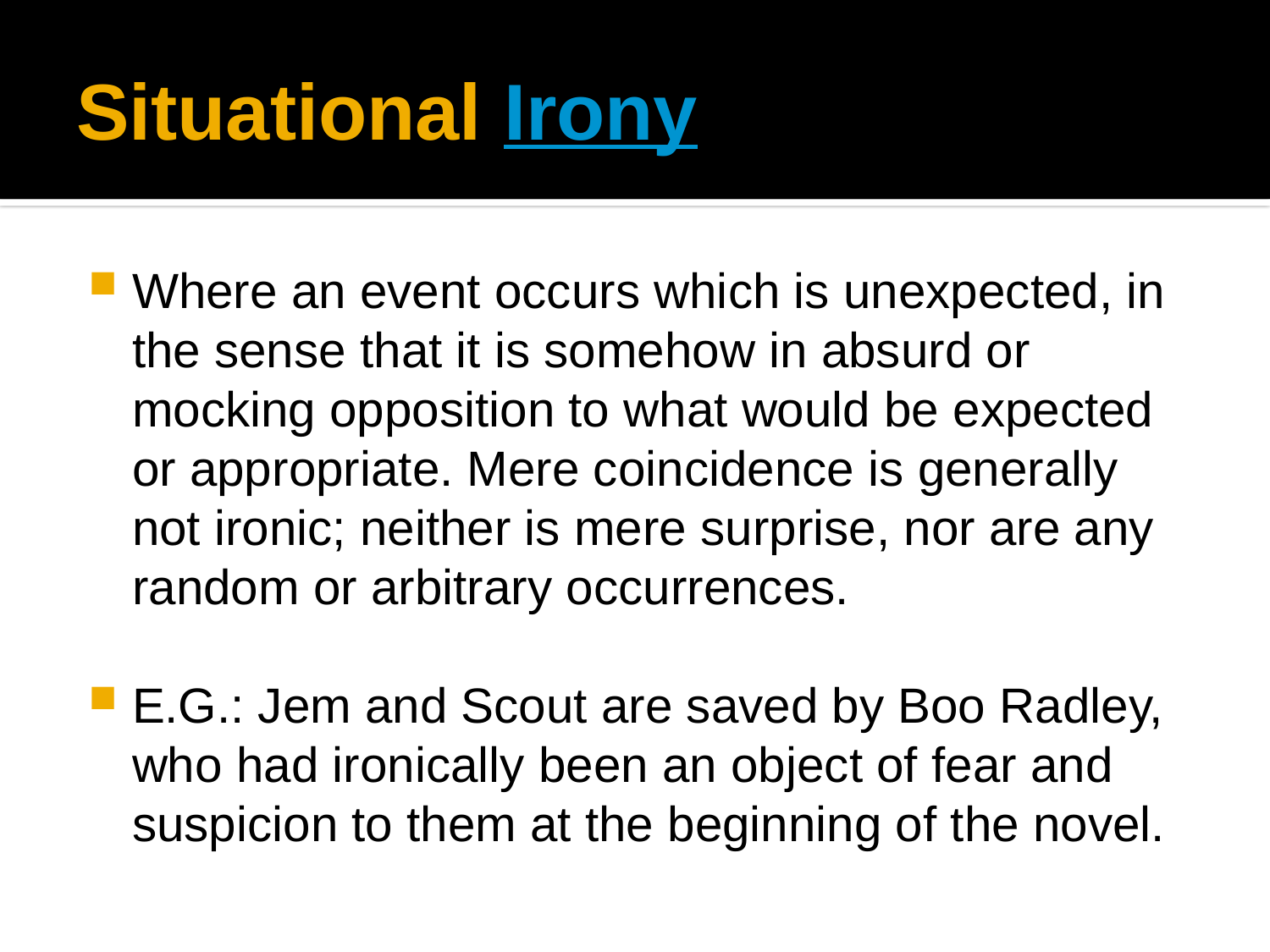

# Situational Irony
Where an event occurs which is unexpected, in the sense that it is somehow in absurd or mocking opposition to what would be expected or appropriate. Mere coincidence is generally not ironic; neither is mere surprise, nor are any random or arbitrary occurrences.

E.G.: Jem and Scout are saved by Boo Radley, who had ironically been an object of fear and suspicion to them at the beginning of the novel.